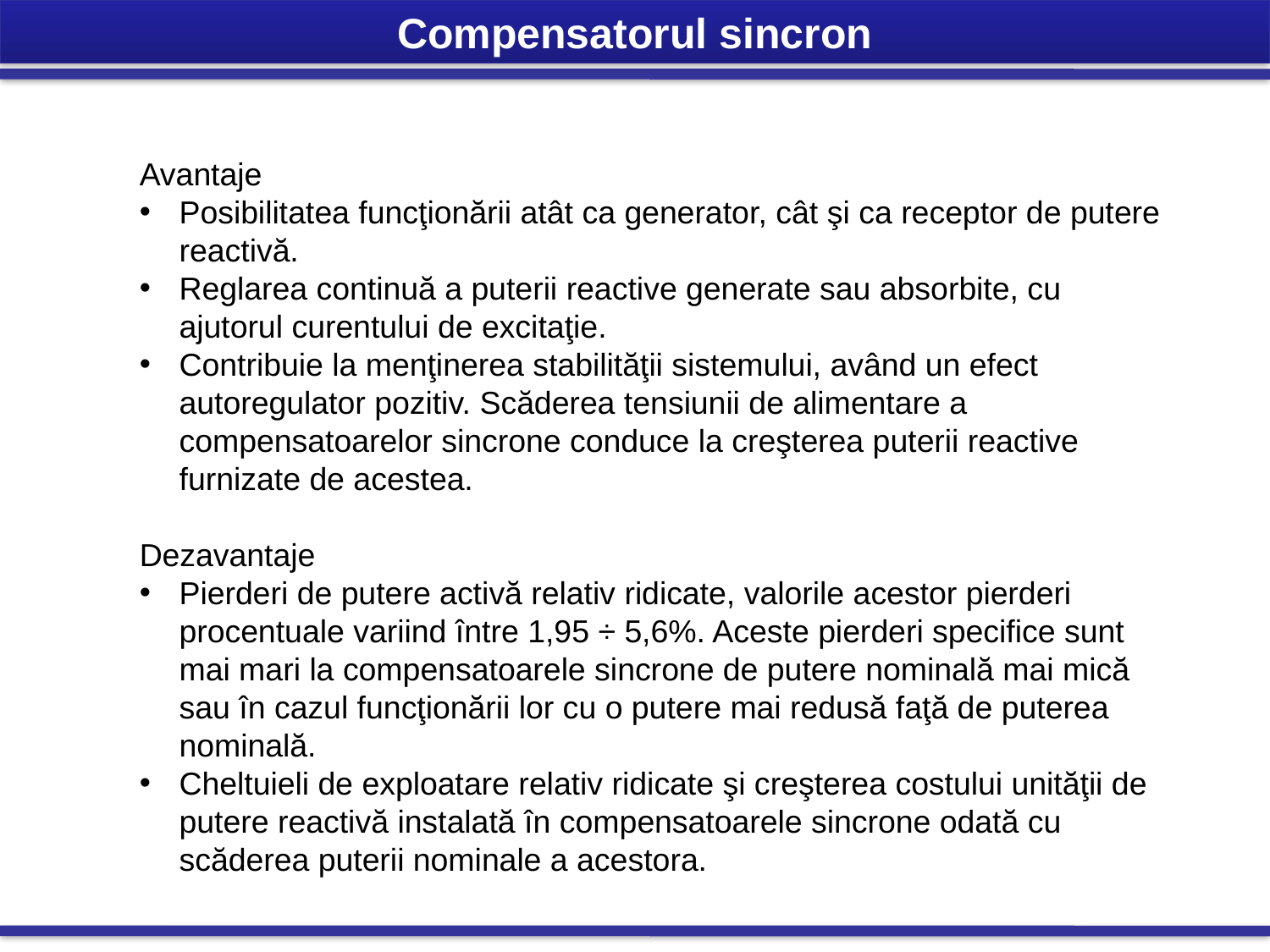

Compensatorul sincron

Avantaje
Posibilitatea funcţionării atât ca generator, cât şi ca receptor de putere reactivă.
Reglarea continuă a puterii reactive generate sau absorbite, cu ajutorul curentului de excitaţie.
Contribuie la menţinerea stabilităţii sistemului, având un efect autoregulator pozitiv. Scăderea tensiunii de alimentare a compensatoarelor sincrone conduce la creşterea puterii reactive furnizate de acestea.

Dezavantaje
Pierderi de putere activă relativ ridicate, valorile acestor pierderi procentuale variind între 1,95 ÷ 5,6%. Aceste pierderi specifice sunt mai mari la compensatoarele sincrone de putere nominală mai mică sau în cazul funcţionării lor cu o putere mai redusă faţă de puterea nominală.
Cheltuieli de exploatare relativ ridicate şi creşterea costului unităţii de putere reactivă instalată în compensatoarele sincrone odată cu scăderea puterii nominale a acestora.